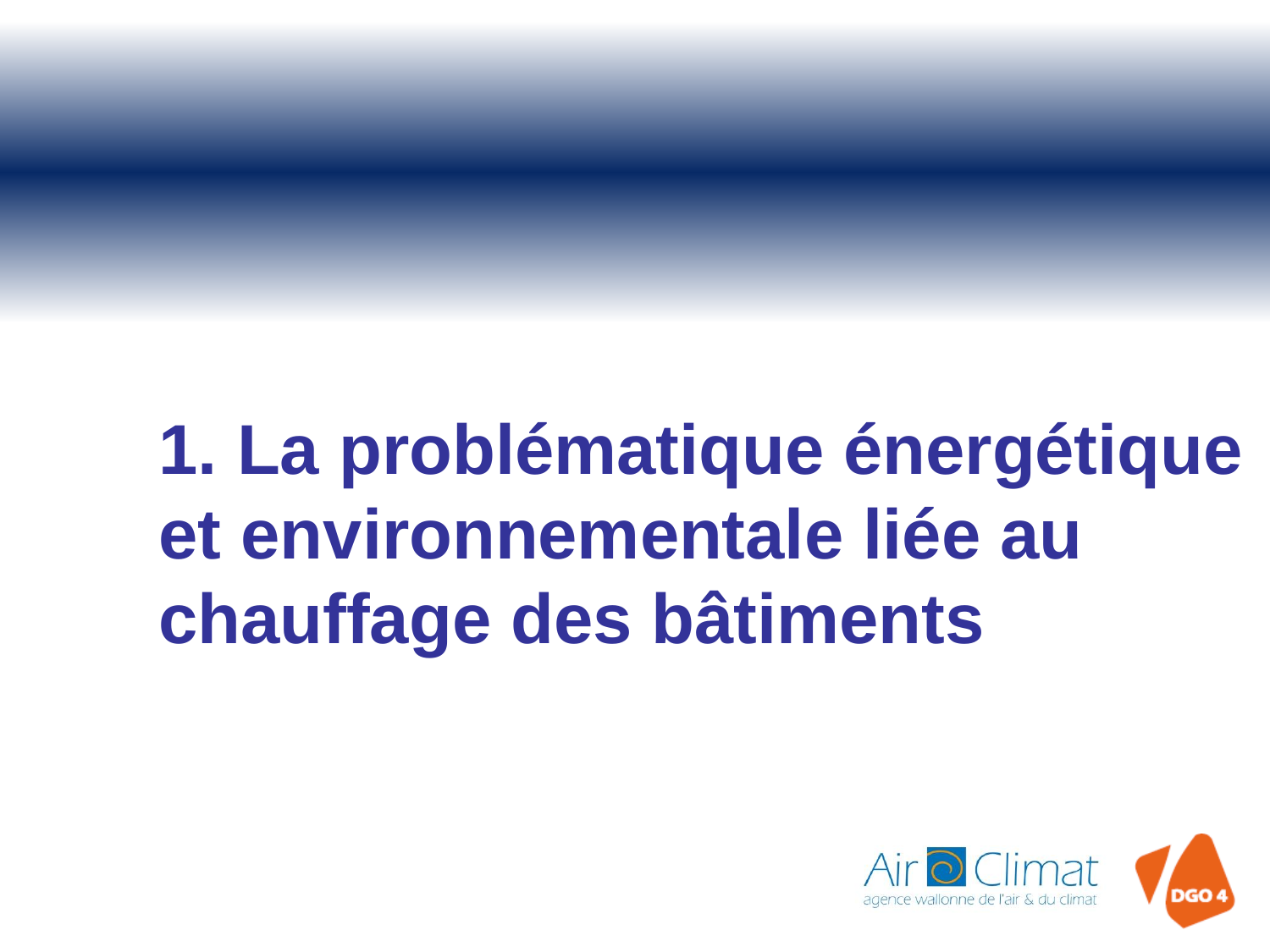

# 1. La problématique énergétique et environnementale liée au chauffage des bâtiments